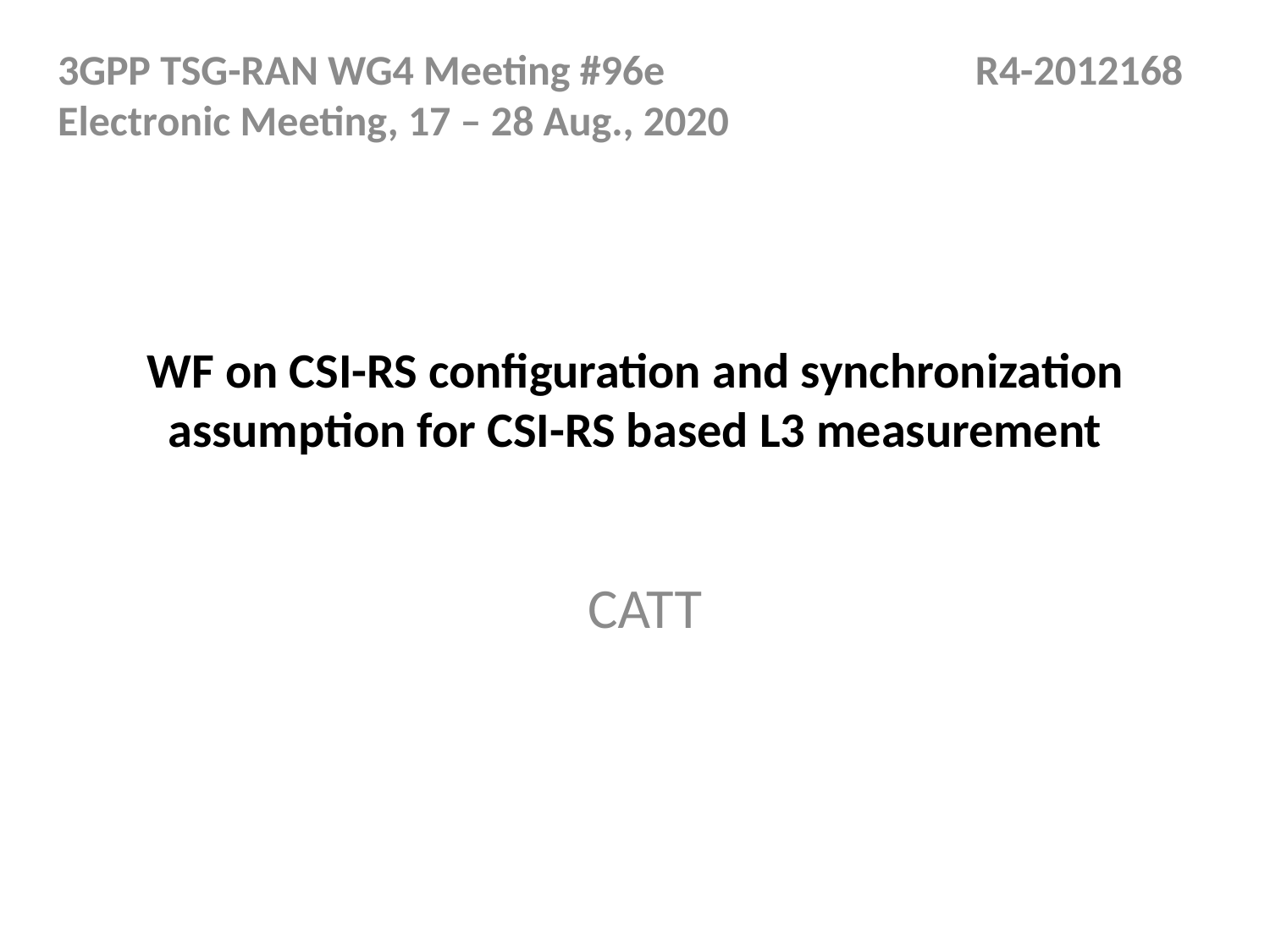

3GPP TSG-RAN WG4 Meeting #96e	           		   R4-2012168 Electronic Meeting, 17 – 28 Aug., 2020
# WF on CSI-RS configuration and synchronization assumption for CSI-RS based L3 measurement
CATT